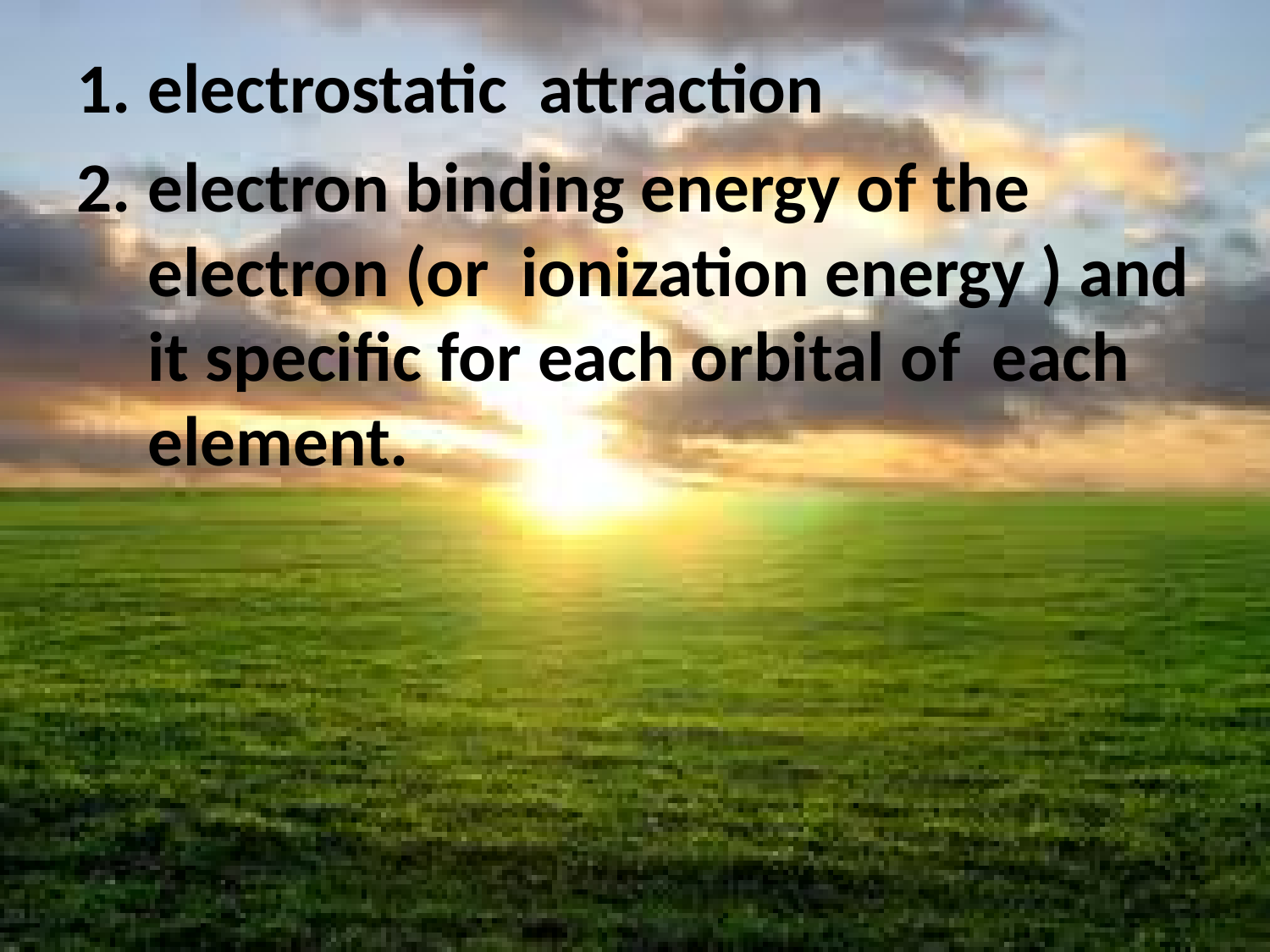

electrostatic  attraction
electron binding energy of the electron (or  ionization energy ) and it speciﬁc for each orbital of  each  element.

#